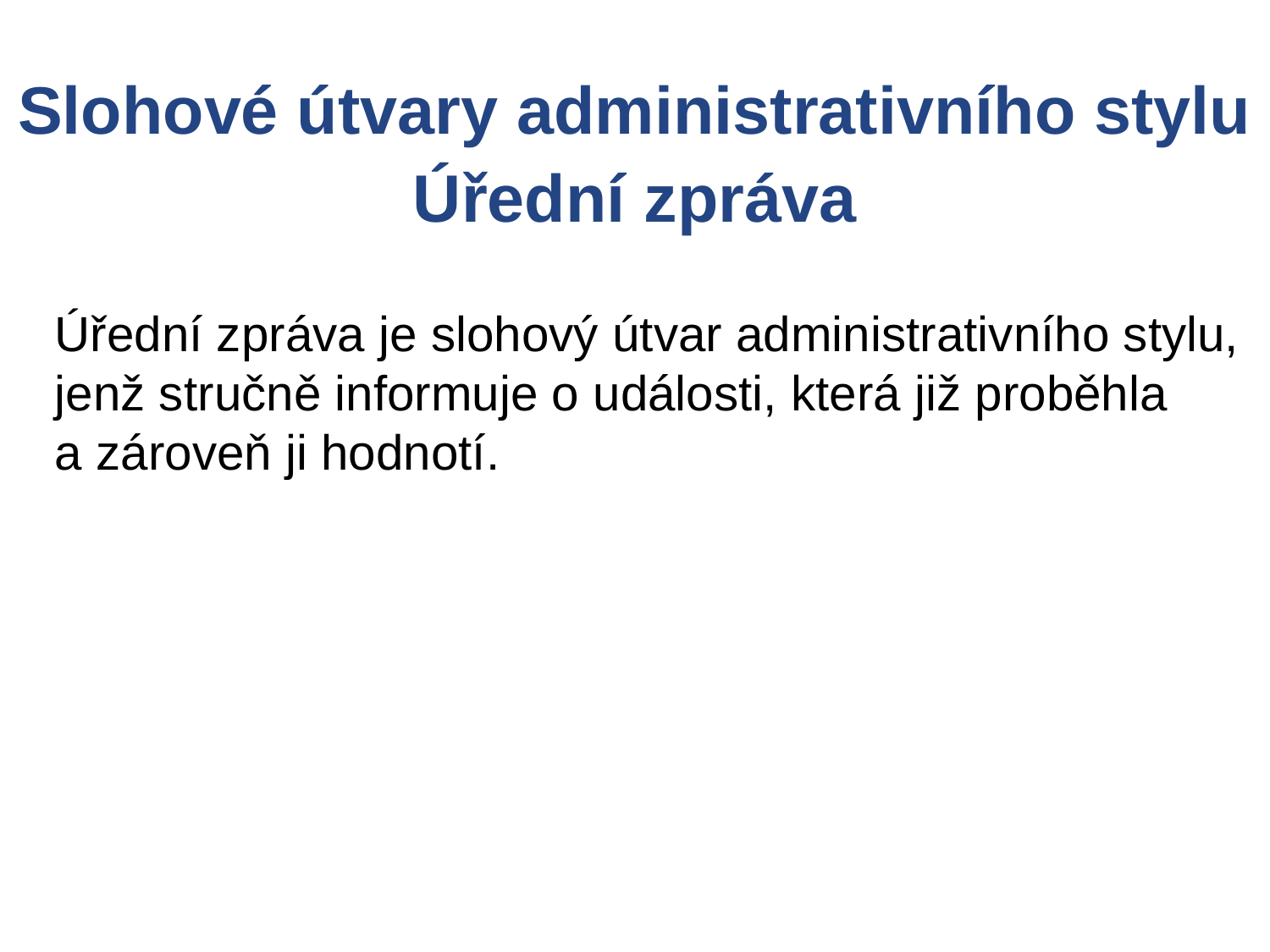

Slohové útvary administrativního stylu
Úřední zpráva
Úřední zpráva je slohový útvar administrativního stylu, jenž stručně informuje o události, která již proběhla
a zároveň ji hodnotí.